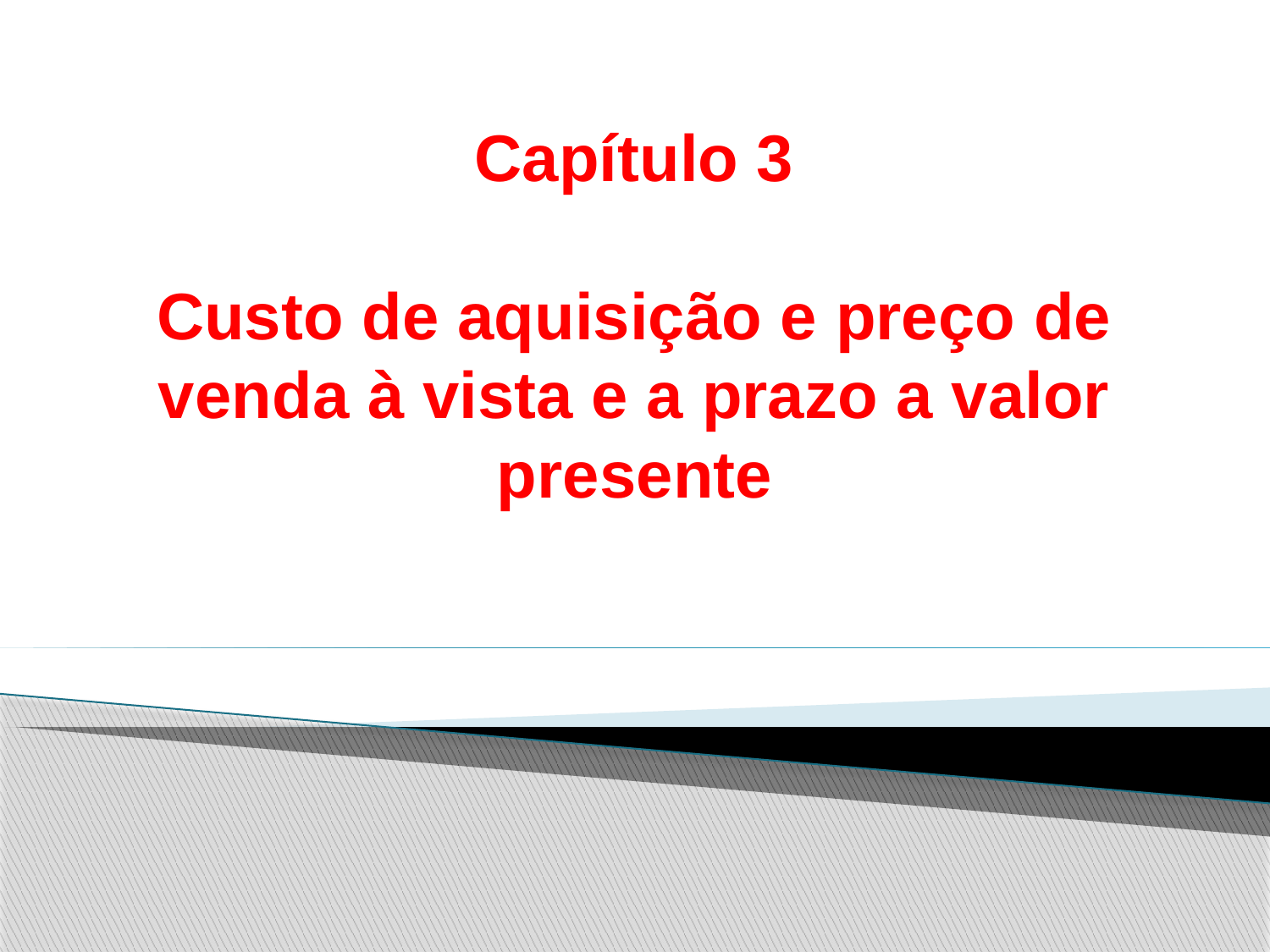

# Capítulo 3 Custo de aquisição e preço de venda à vista e a prazo a valor presente